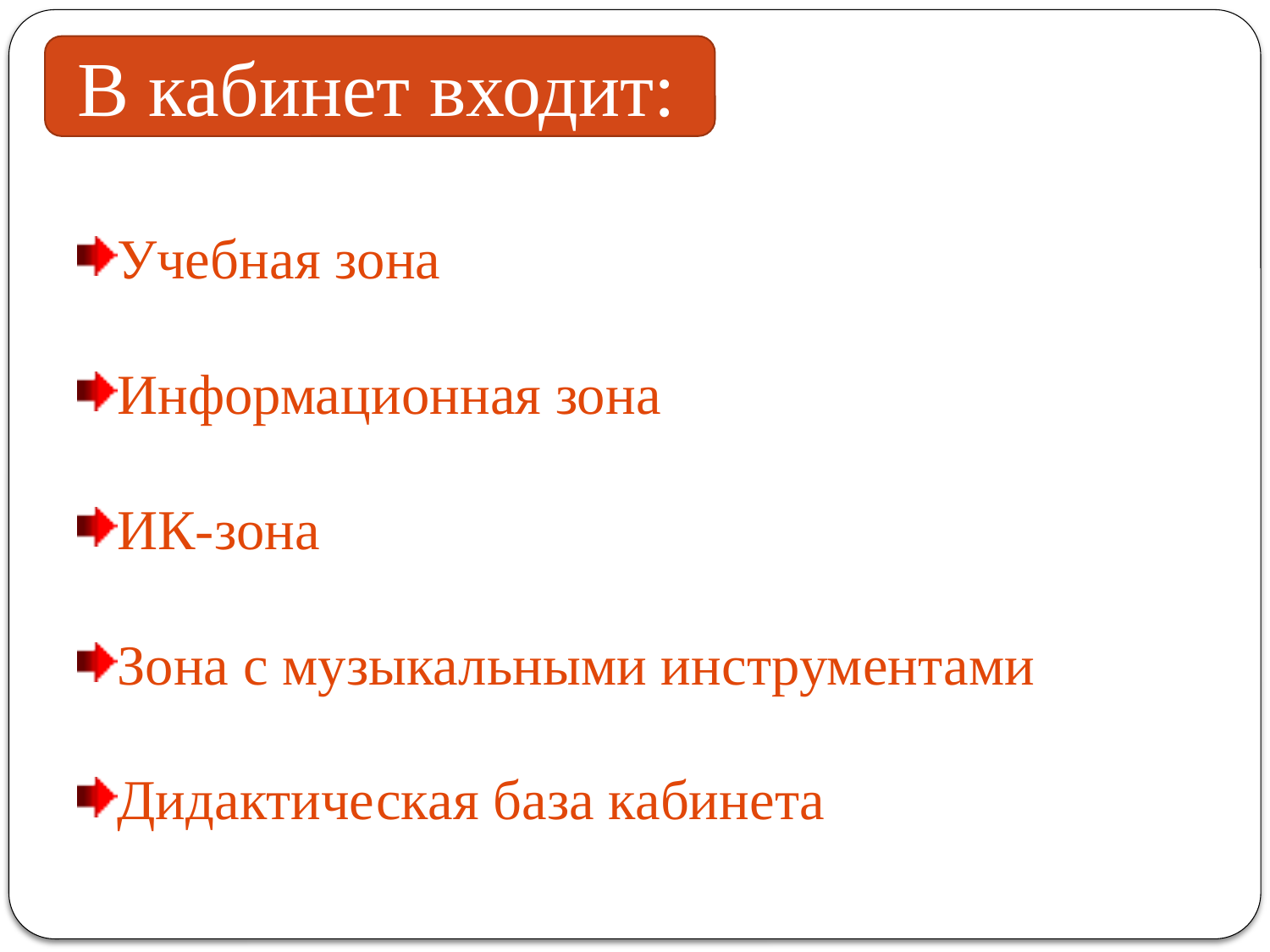

В кабинет входит:

Учебная зона

Информационная зона

ИК-зона

Зона с музыкальными инструментами

Дидактическая база кабинета